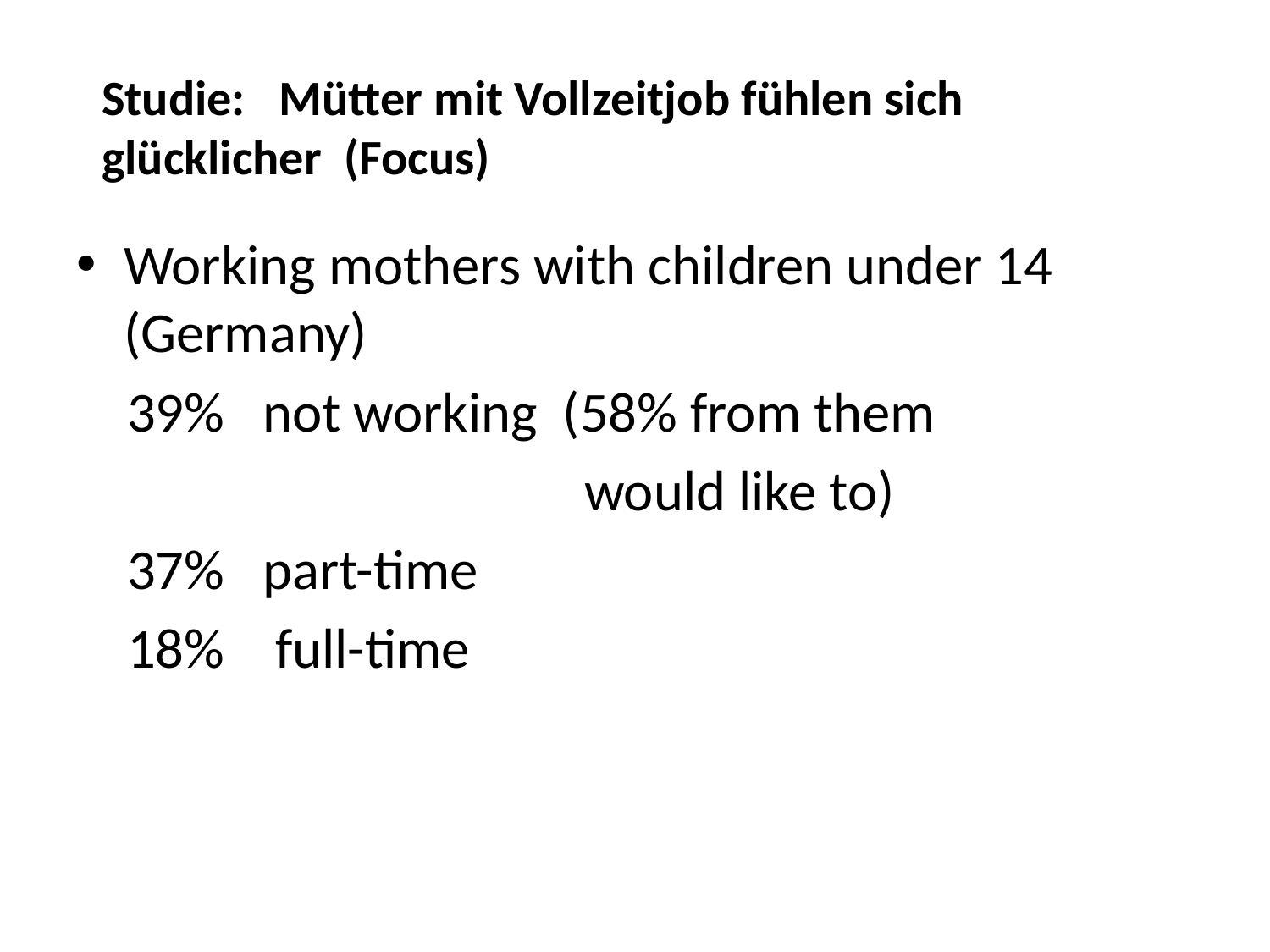

Studie:   Mütter mit Vollzeitjob fühlen sich glücklicher  (Focus)
Working mothers with children under 14 (Germany)
    39%   not working  (58% from them
                                        would like to)
    37%   part-time
    18%    full-time